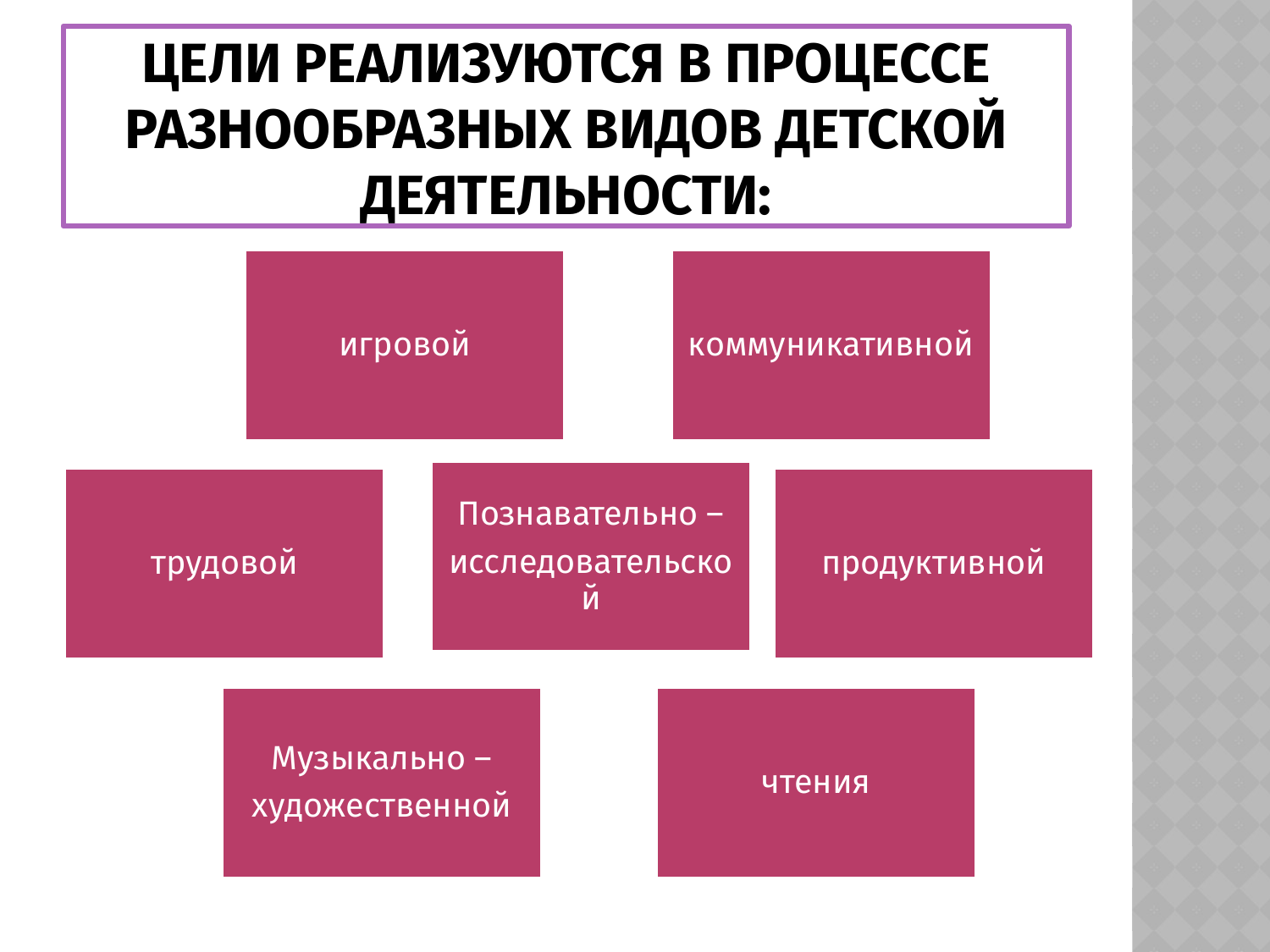

# цели реализуются в процессе разнообразных видов детской деятельности:
игровой
коммуникативной
трудовой
Познавательно –
исследовательской
продуктивной
Музыкально –
художественной
чтения